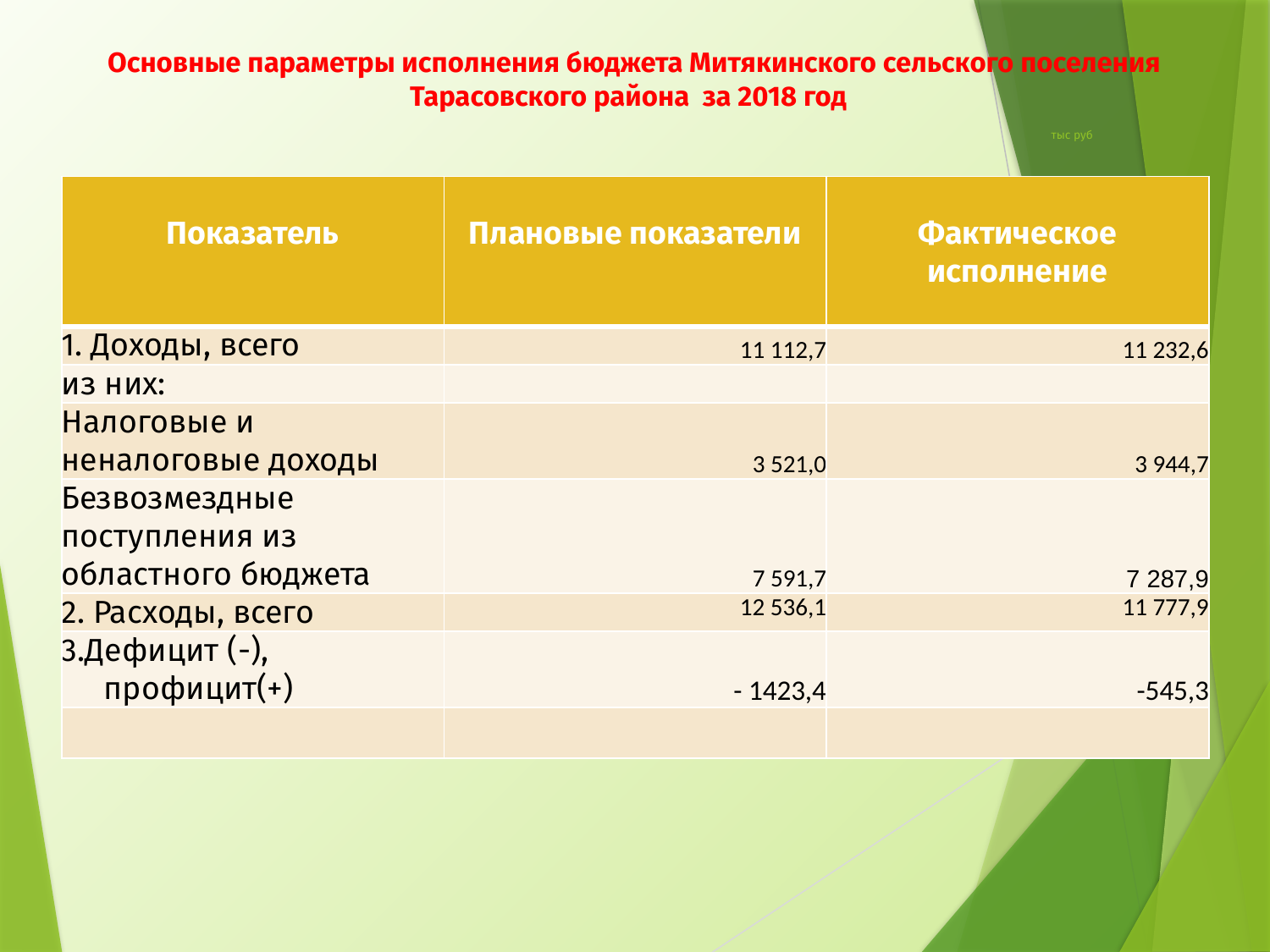

# Основные параметры исполнения бюджета Митякинского сельского поселения Тарасовского района  за 2018 год тыс руб
| Показатель | Плановые показатели | Фактическое исполнение |
| --- | --- | --- |
| 1. Доходы, всего | 11 112,7 | 11 232,6 |
| из них: |  |  |
| Налоговые и неналоговые доходы | 3 521,0 | 3 944,7 |
| Безвозмездные поступления из областного бюджета | 7 591,7 | 7 287,9 |
| 2. Расходы, всего | 12 536,1 | 11 777,9 |
| 3.Дефицит (-), профицит(+) | - 1423,4 | -545,3 |
|  |  |  |